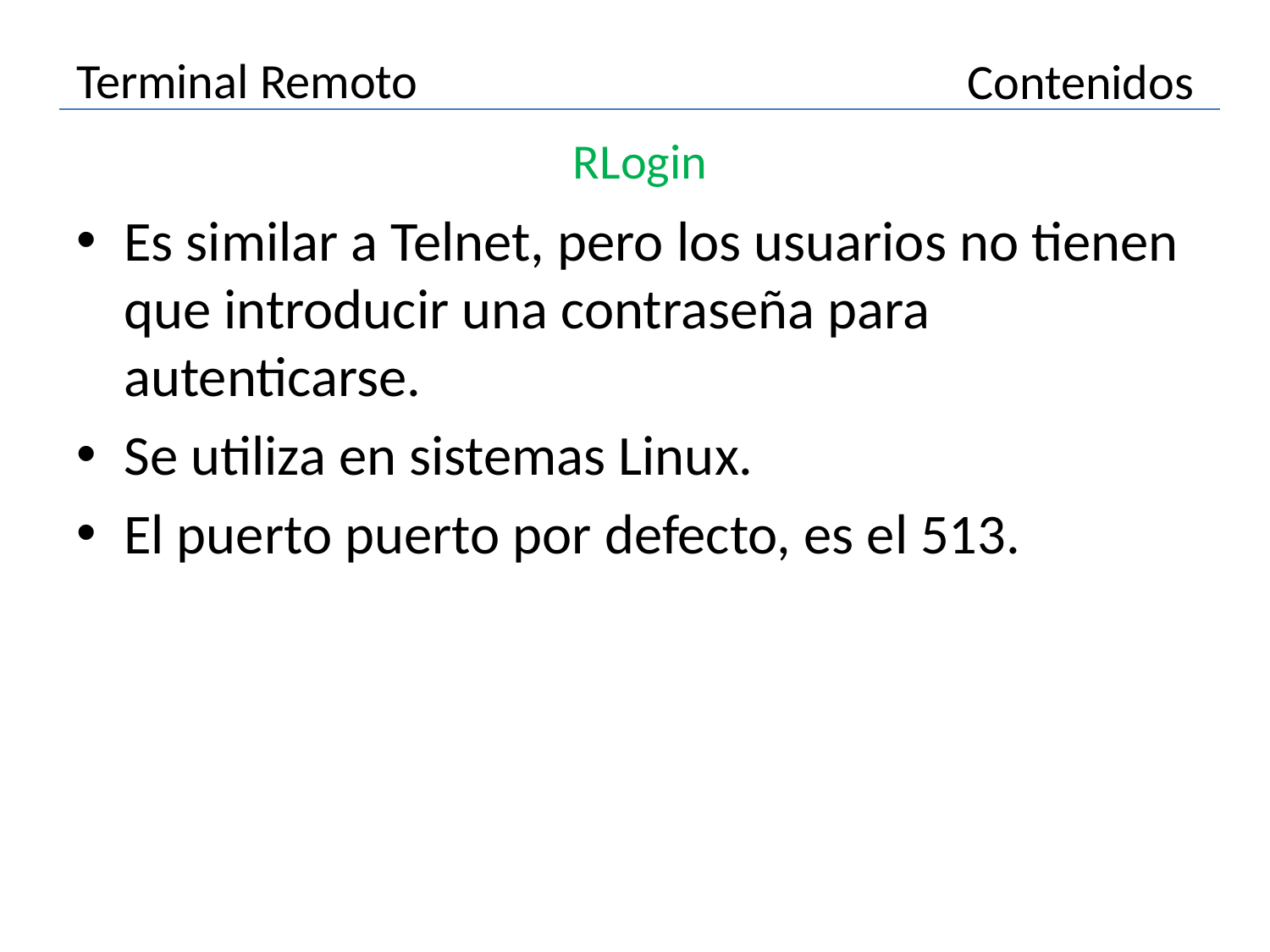

# Terminal Remoto
Contenidos
RLogin
Es similar a Telnet, pero los usuarios no tienen que introducir una contraseña para autenticarse.
Se utiliza en sistemas Linux.
El puerto puerto por defecto, es el 513.